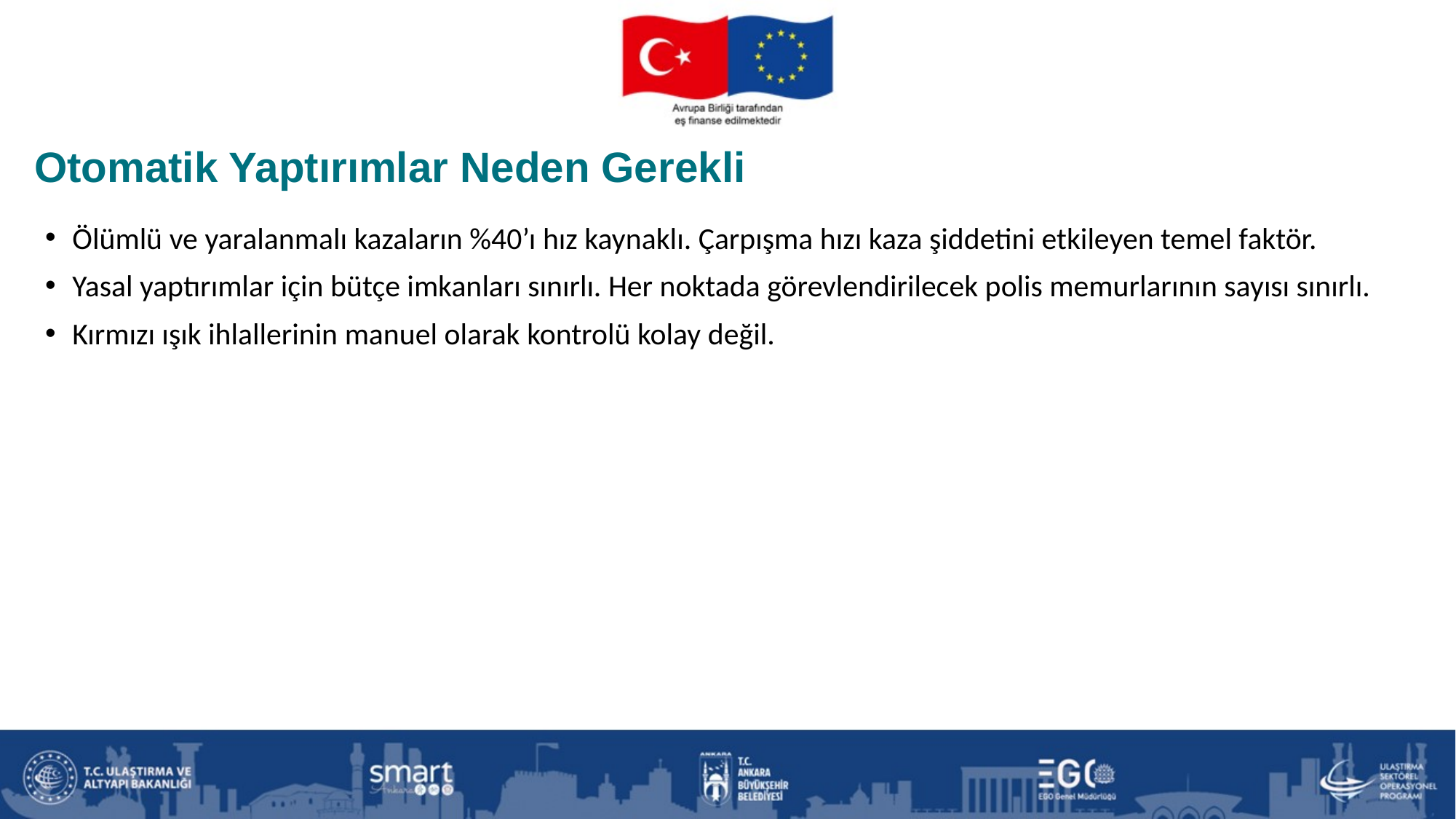

Otomatik Yaptırımlar Neden Gerekli

Ölümlü ve yaralanmalı kazaların %40’ı hız kaynaklı. Çarpışma hızı kaza şiddetini etkileyen temel faktör.
Yasal yaptırımlar için bütçe imkanları sınırlı. Her noktada görevlendirilecek polis memurlarının sayısı sınırlı.
Kırmızı ışık ihlallerinin manuel olarak kontrolü kolay değil.